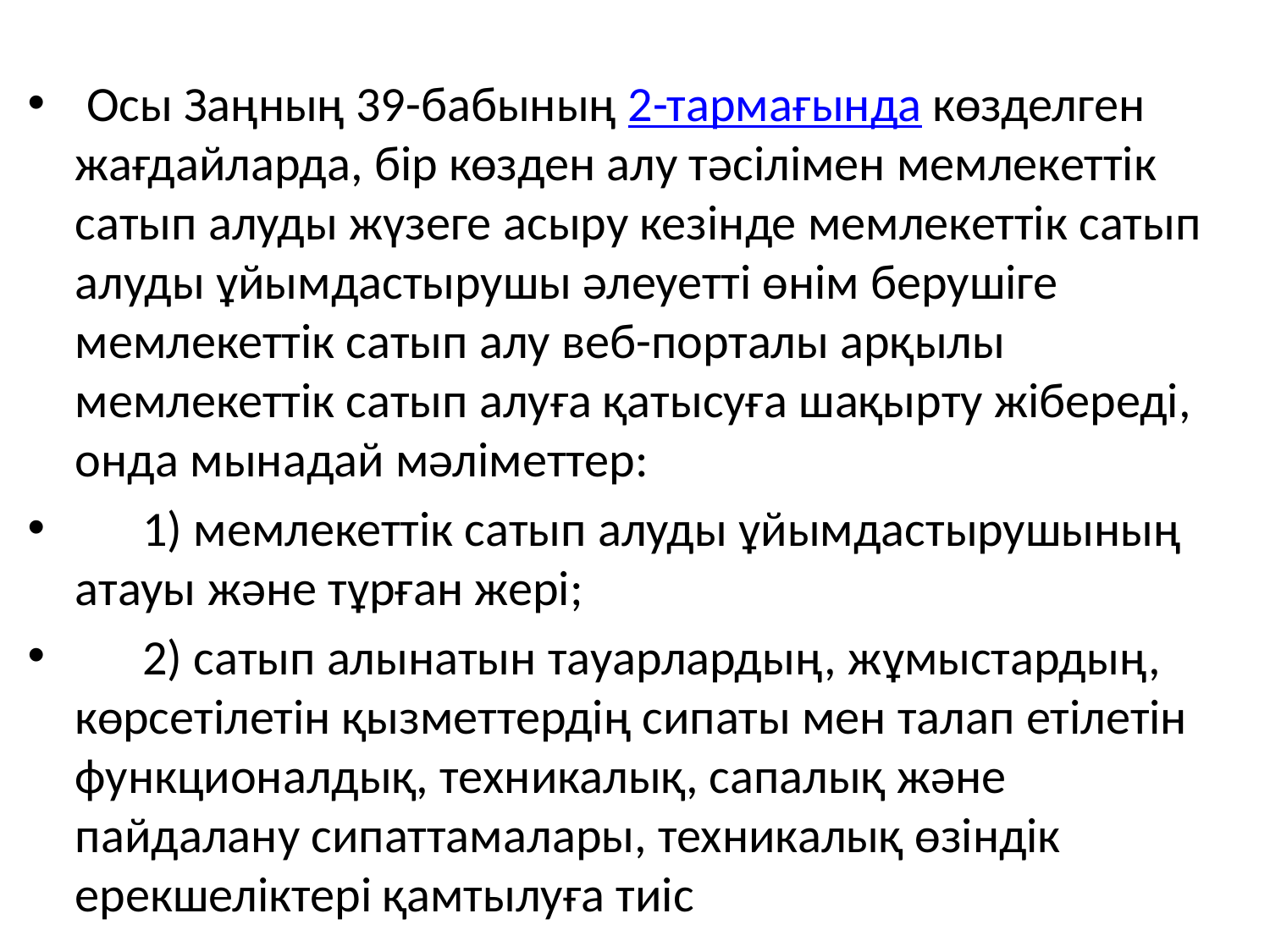

Осы Заңның 39-бабының 2-тармағында көзделген жағдайларда, бір көзден алу тәсілімен мемлекеттік сатып алуды жүзеге асыру кезінде мемлекеттік сатып алуды ұйымдастырушы әлеуетті өнім берушіге мемлекеттік сатып алу веб-порталы арқылы мемлекеттік сатып алуға қатысуға шақырту жібереді, онда мынадай мәліметтер:
      1) мемлекеттік сатып алуды ұйымдастырушының атауы және тұрған жері;
      2) сатып алынатын тауарлардың, жұмыстардың, көрсетілетін қызметтердің сипаты мен талап етілетін функционалдық, техникалық, сапалық және пайдалану сипаттамалары, техникалық өзіндік ерекшеліктері қамтылуға тиіс